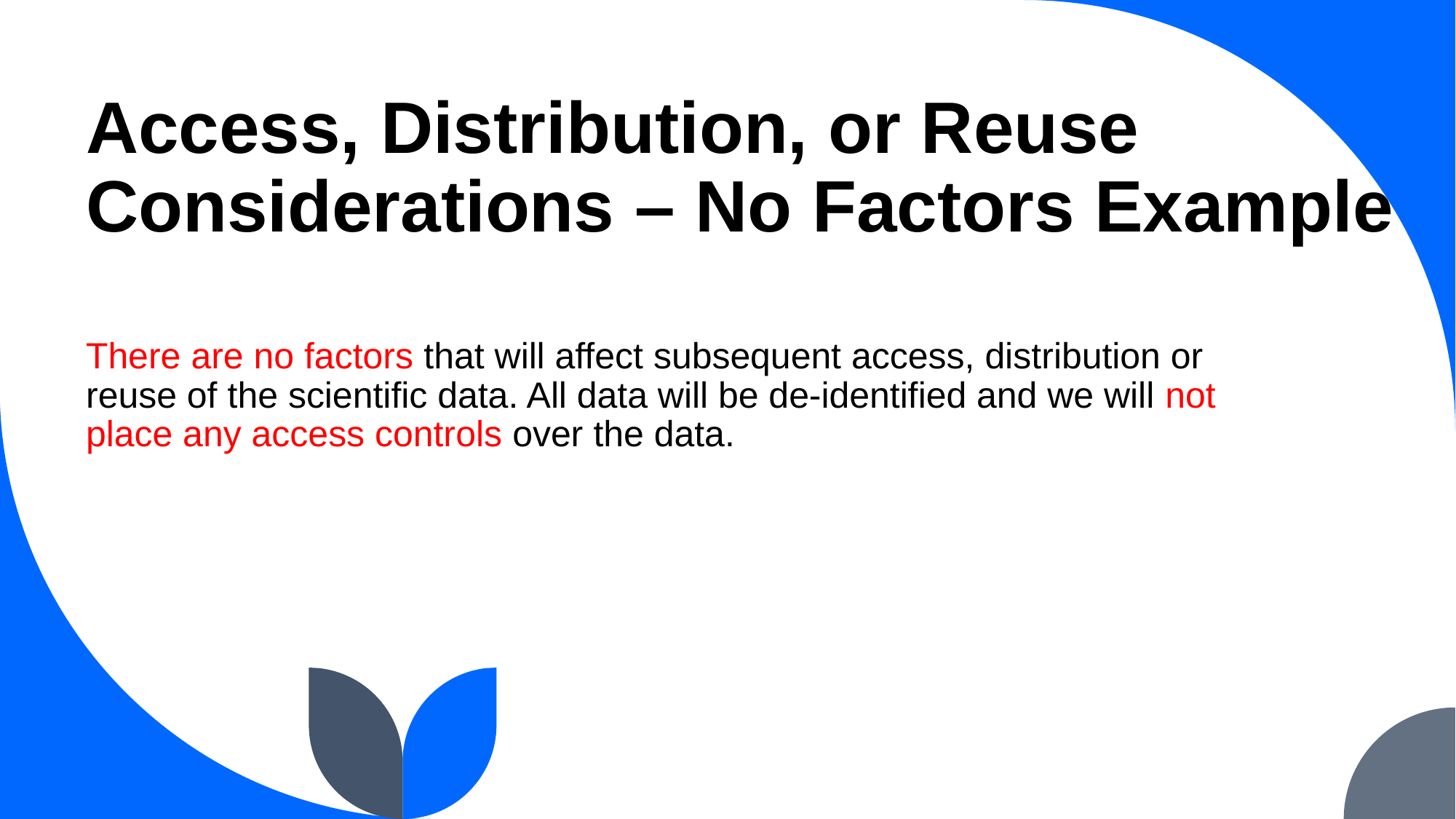

# Access, Distribution, or Reuse Considerations – No Factors Example
There are no factors that will affect subsequent access, distribution or reuse of the scientific data. All data will be de-identified and we will not place any access controls over the data.